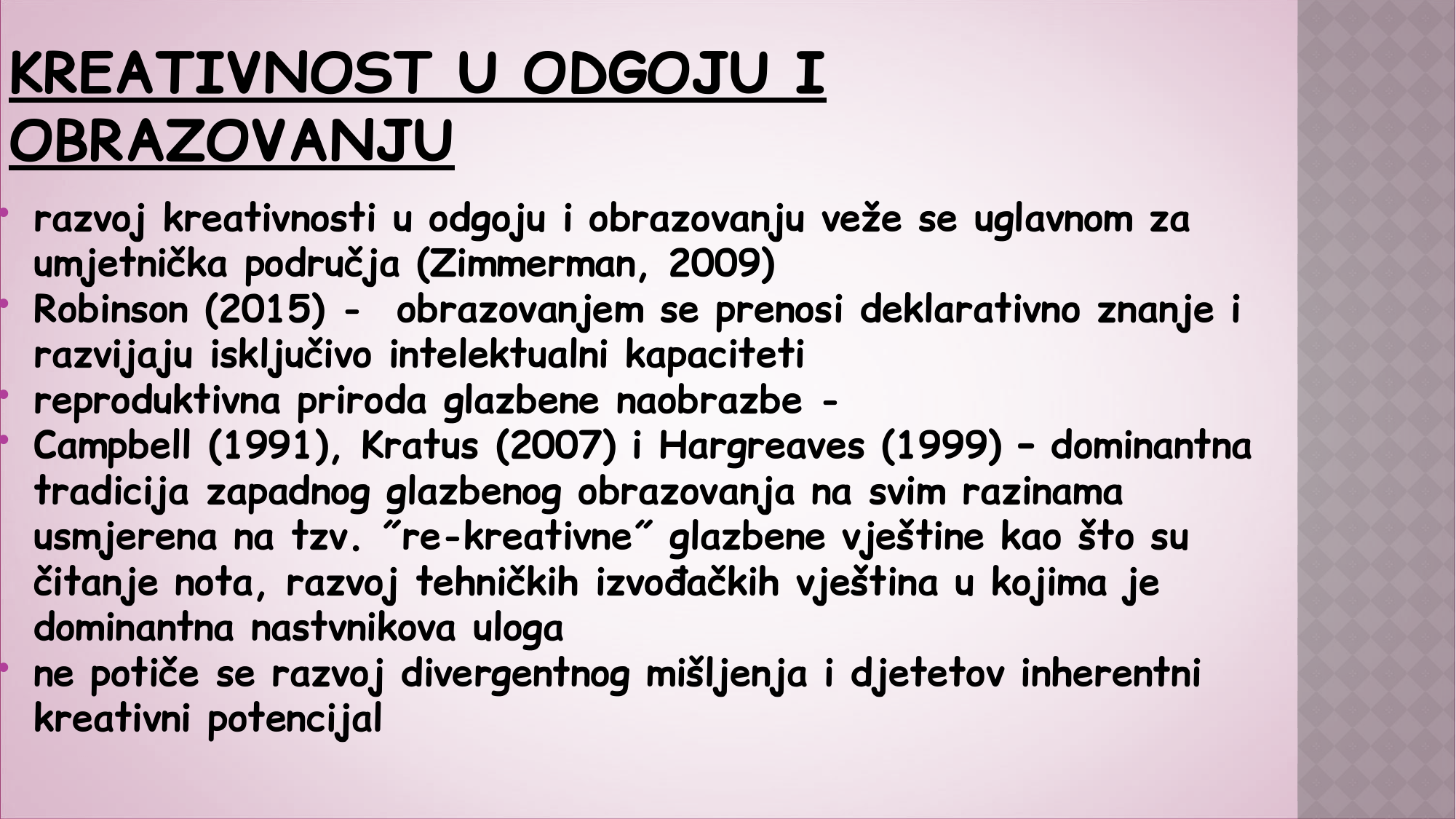

# kreativnost u odgoju i obrazovanju

razvoj kreativnosti u odgoju i obrazovanju veže se uglavnom za umjetnička područja (Zimmerman, 2009)
Robinson (2015) -  obrazovanjem se prenosi deklarativno znanje i razvijaju isključivo intelektualni kapaciteti
reproduktivna priroda glazbene naobrazbe -
Campbell (1991), Kratus (2007) i Hargreaves (1999) – dominantna tradicija zapadnog glazbenog obrazovanja na svim razinama usmjerena na tzv. ˝re-kreativne˝ glazbene vještine kao što su čitanje nota, razvoj tehničkih izvođačkih vještina u kojima je dominantna nastvnikova uloga
ne potiče se razvoj divergentnog mišljenja i djetetov inherentni kreativni potencijal